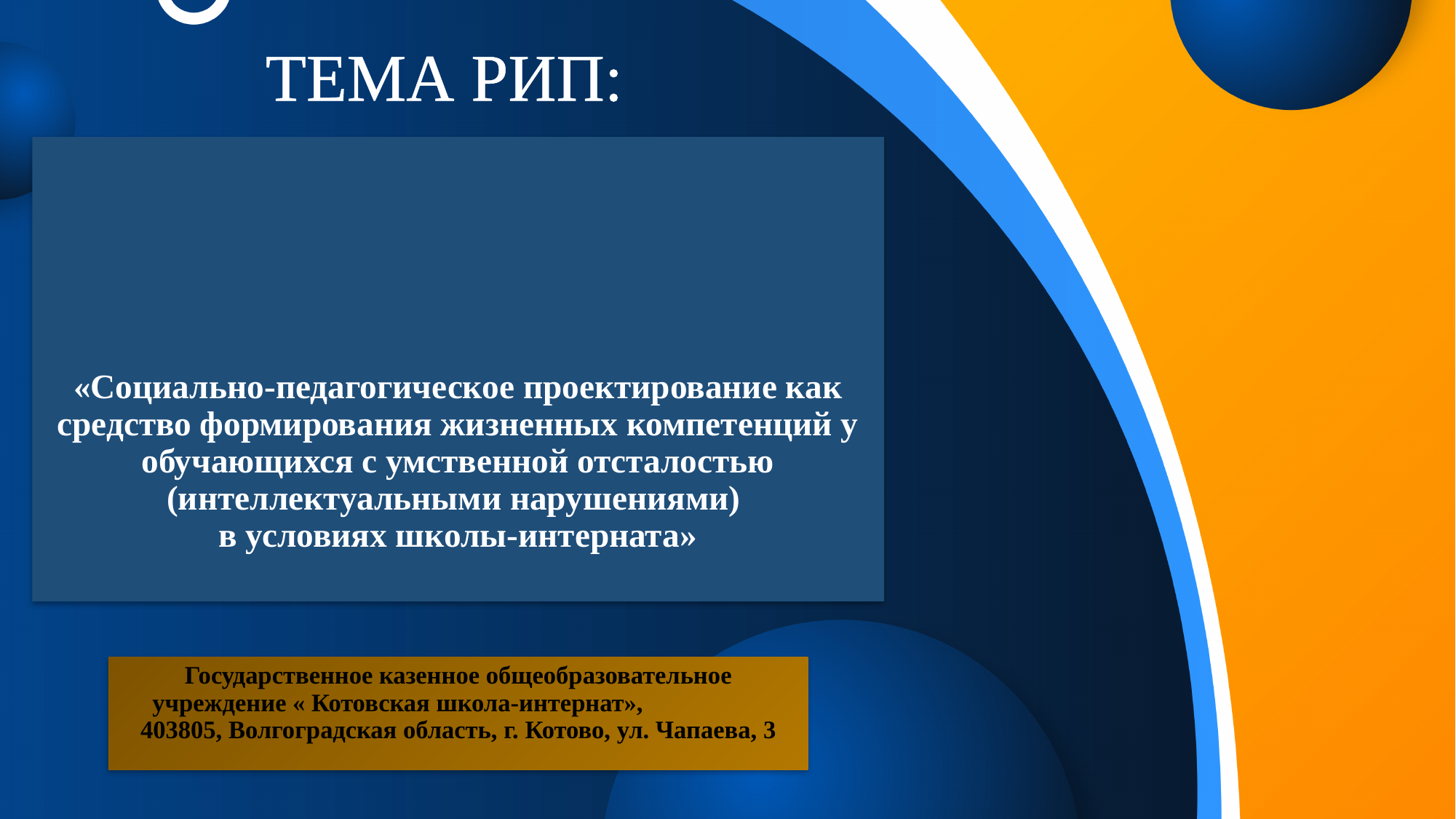

ТЕМА РИП:
# «Социально-педагогическое проектирование как средство формирования жизненных компетенций у обучающихся с умственной отсталостью (интеллектуальными нарушениями) в условиях школы-интерната»
Государственное казенное общеобразовательное учреждение « Котовская школа-интернат»,                    403805, Волгоградская область, г. Котово, ул. Чапаева, 3